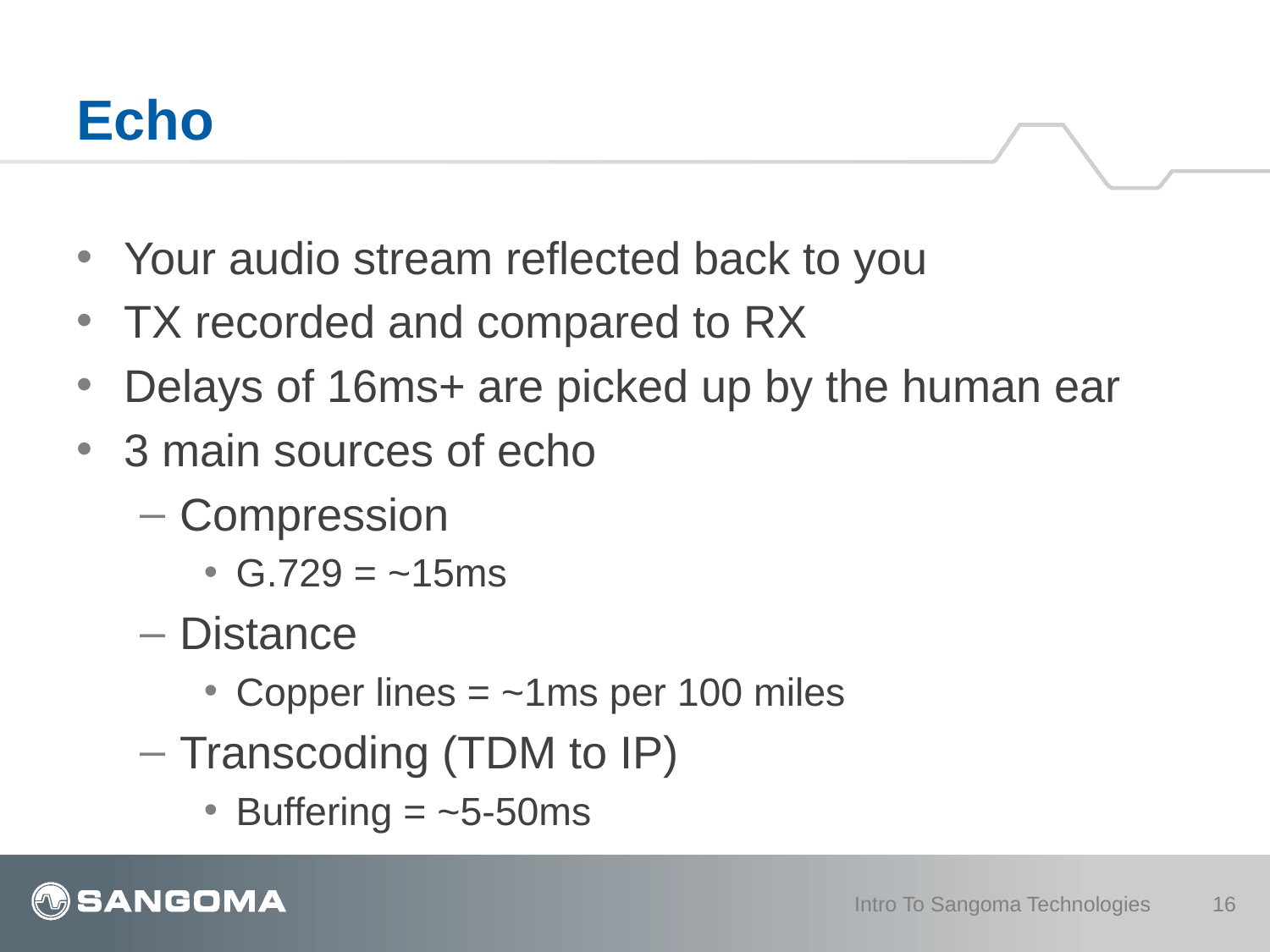

# Echo
Your audio stream reflected back to you
TX recorded and compared to RX
Delays of 16ms+ are picked up by the human ear
3 main sources of echo
Compression
G.729 = ~15ms
Distance
Copper lines = ~1ms per 100 miles
Transcoding (TDM to IP)
Buffering = ~5-50ms

Intro To Sangoma Technologies
16